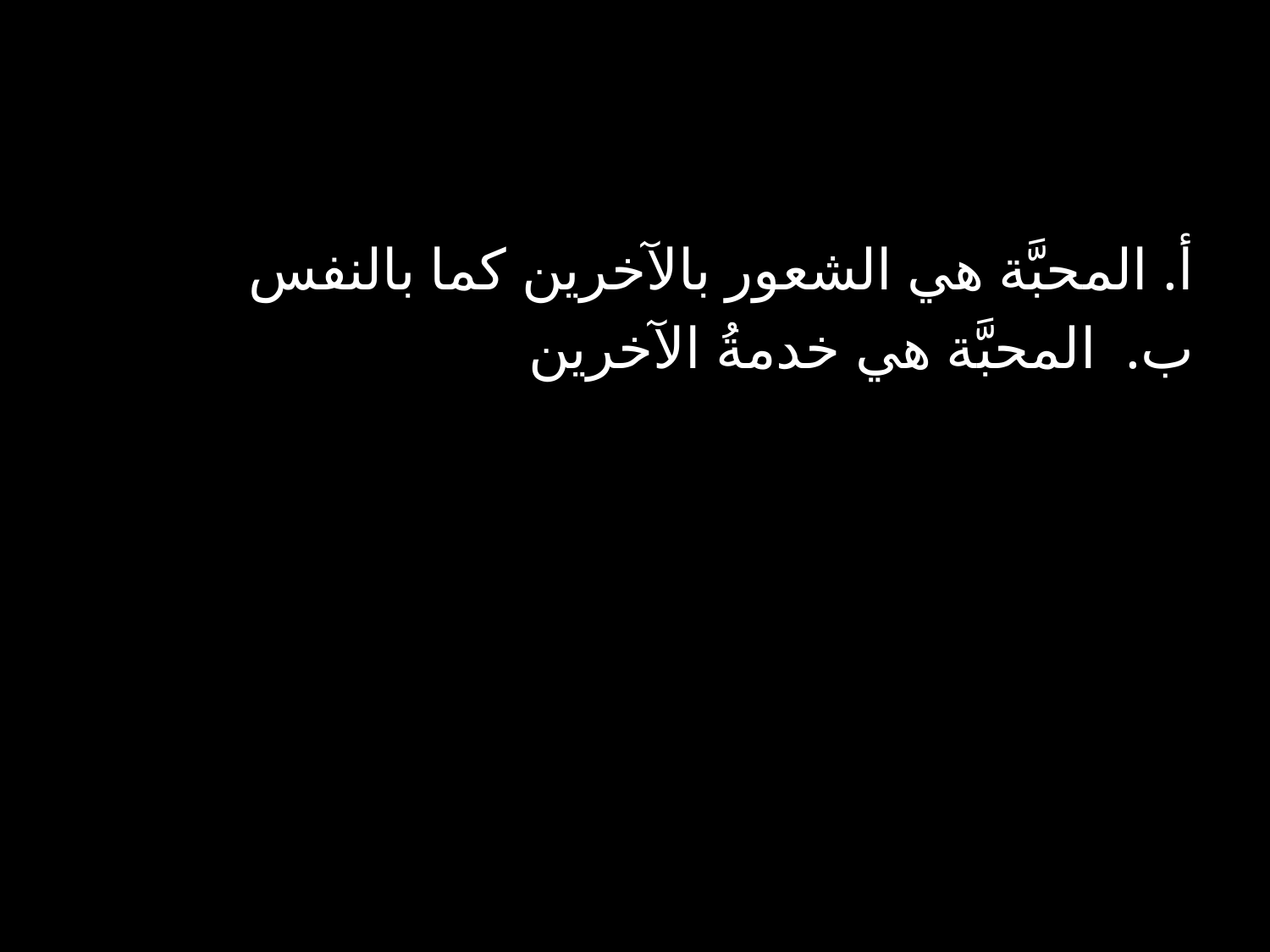

أ. المحبَّة هي الشعور بالآخرين كما بالنفس
ب.  المحبَّة هي خدمةُ الآخرين